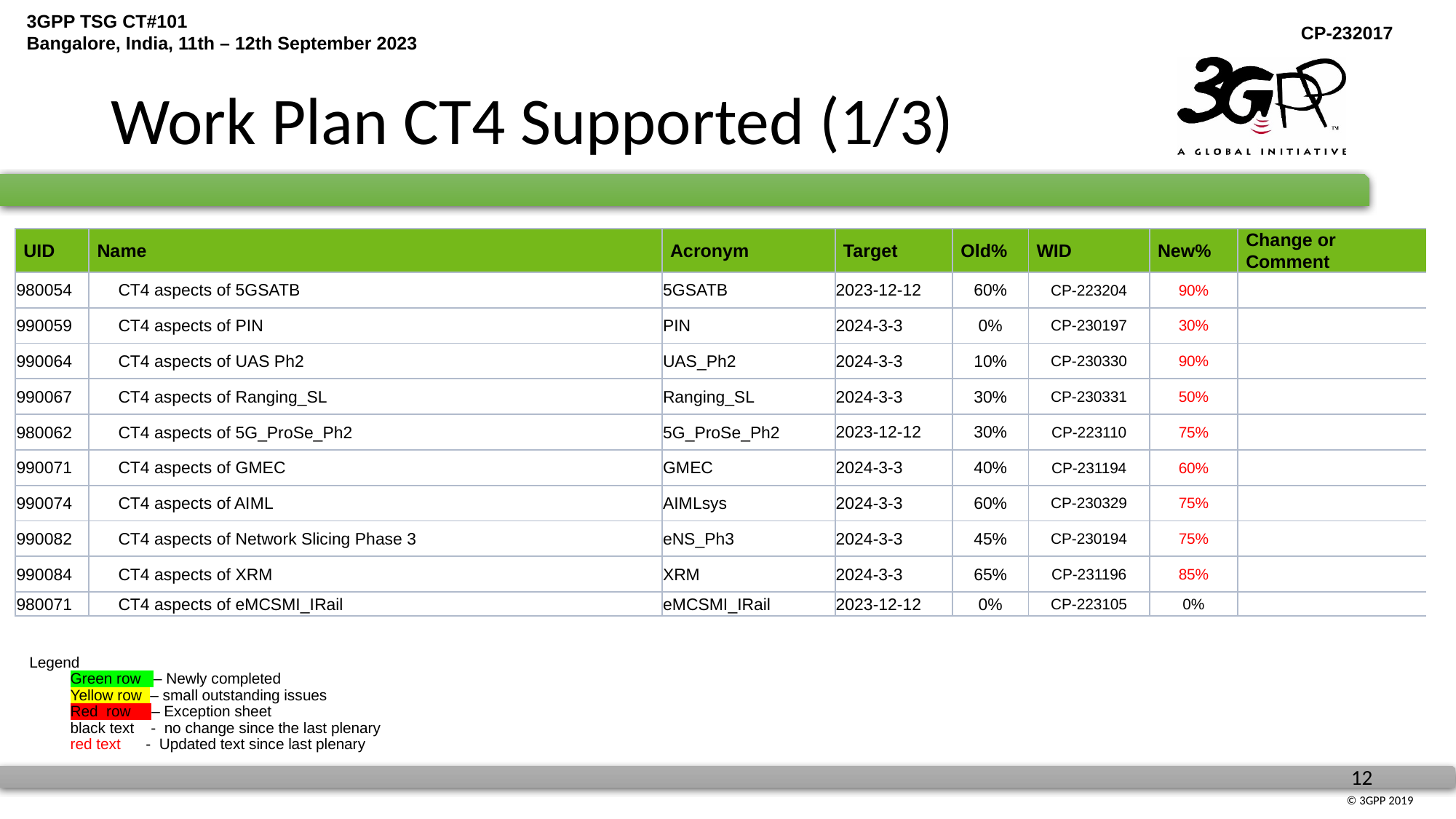

# Work Plan CT4 Supported (1/3)
| UID | Name | Acronym | Target | Old% | WID | New% | Change or Comment |
| --- | --- | --- | --- | --- | --- | --- | --- |
| 980054 | CT4 aspects of 5GSATB | 5GSATB | 2023-12-12 | 60% | CP-223204 | 90% |  |
| 990059 | CT4 aspects of PIN | PIN | 2024-3-3 | 0% | CP-230197 | 30% |  |
| 990064 | CT4 aspects of UAS Ph2 | UAS\_Ph2 | 2024-3-3 | 10% | CP-230330 | 90% |  |
| 990067 | CT4 aspects of Ranging\_SL | Ranging\_SL | 2024-3-3 | 30% | CP-230331 | 50% |  |
| 980062 | CT4 aspects of 5G\_ProSe\_Ph2 | 5G\_ProSe\_Ph2 | 2023-12-12 | 30% | CP-223110 | 75% |  |
| 990071 | CT4 aspects of GMEC | GMEC | 2024-3-3 | 40% | CP-231194 | 60% |  |
| 990074 | CT4 aspects of AIML | AIMLsys | 2024-3-3 | 60% | CP-230329 | 75% |  |
| 990082 | CT4 aspects of Network Slicing Phase 3 | eNS\_Ph3 | 2024-3-3 | 45% | CP-230194 | 75% |  |
| 990084 | CT4 aspects of XRM | XRM | 2024-3-3 | 65% | CP-231196 | 85% |  |
| 980071 | CT4 aspects of eMCSMI\_IRail | eMCSMI\_IRail | 2023-12-12 | 0% | CP-223105 | 0% |  |
Legend
Green row   – Newly completed
	Yellow row  – small outstanding issues
Red  row     – Exception sheet
	black text    -  no change since the last plenary
	red text      -  Updated text since last plenary